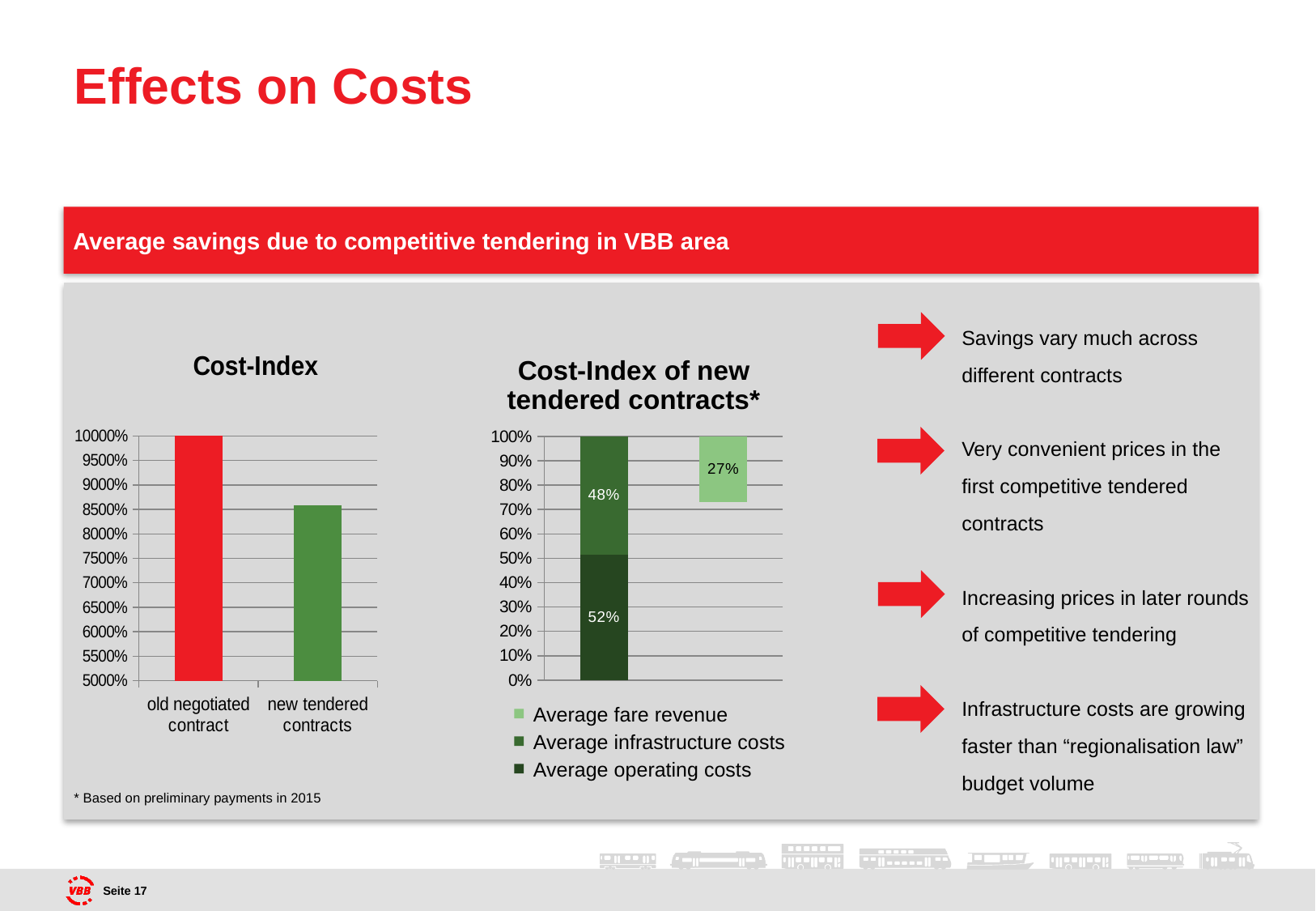

# Effects on Costs
Average savings due to competitive tendering in VBB area

* Based on preliminary payments in 2015
Savings vary much across different contracts

Very convenient prices in the first competitive tendered contracts

Increasing prices in later rounds of competitive tendering

Infrastructure costs are growing faster than “regionalisation law” budget volume

### Chart: Cost-Index

| Category | Cost-Index |
|---|---|
| old negotiated contract | 100.0 |
| new tendered contracts | 85.86364678529877 |

### Chart: Cost-Index of new tendered contracts*

| Category | Operating costs | Infrastructure cost |
|---|---|---|
| new tendered contracts | 0.516334661354582 | 0.483665338645418 |
| Kategorie 2 | 0.73 | 0.27 |

Average fare revenue

Average infrastructure costs

Average operating costs

Seite 17